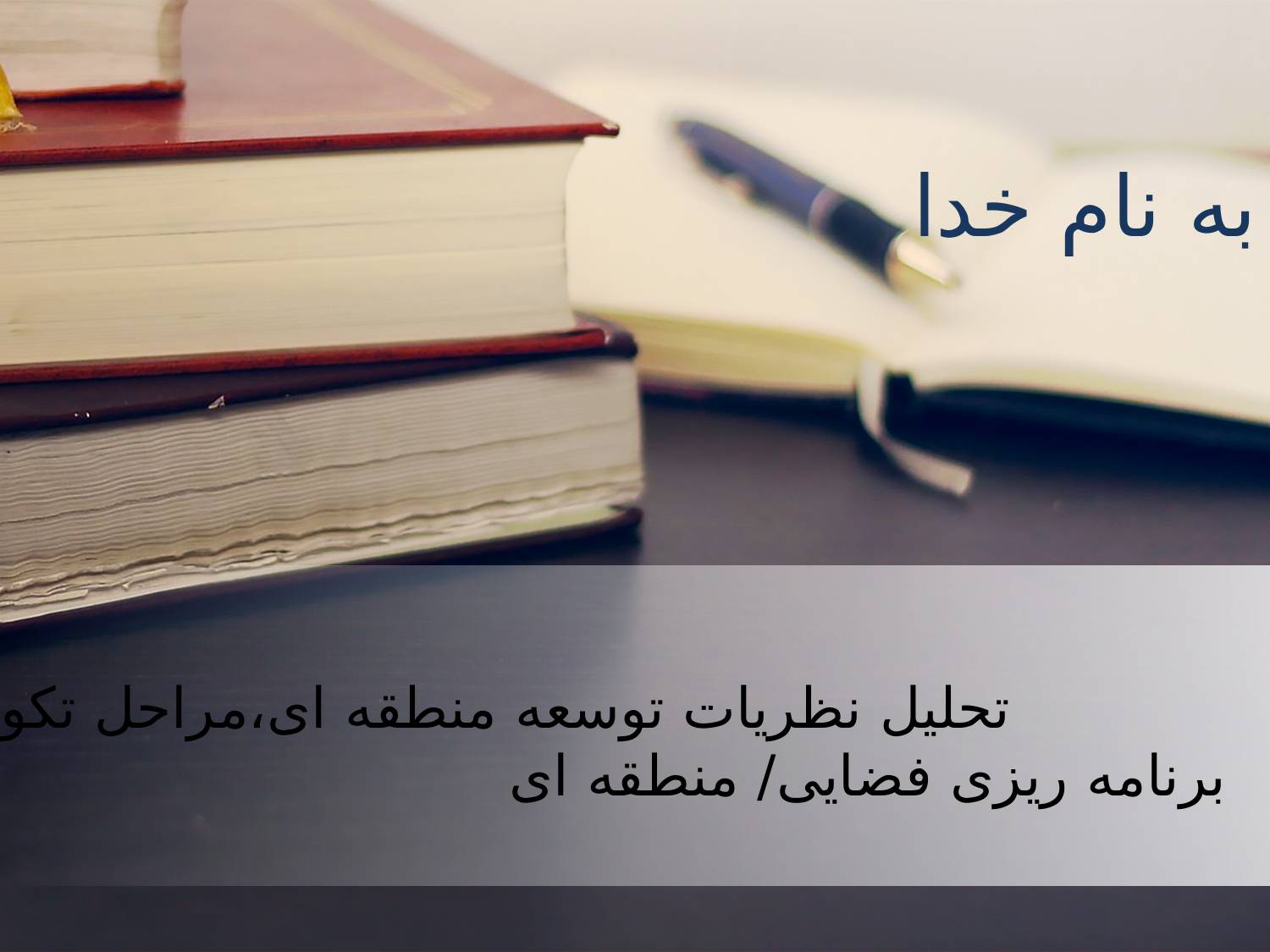

به نام خدا

تحلیل نظریات توسعه منطقه ای،مراحل تکوین و توسعه
 برنامه ریزی فضایی/ منطقه ای